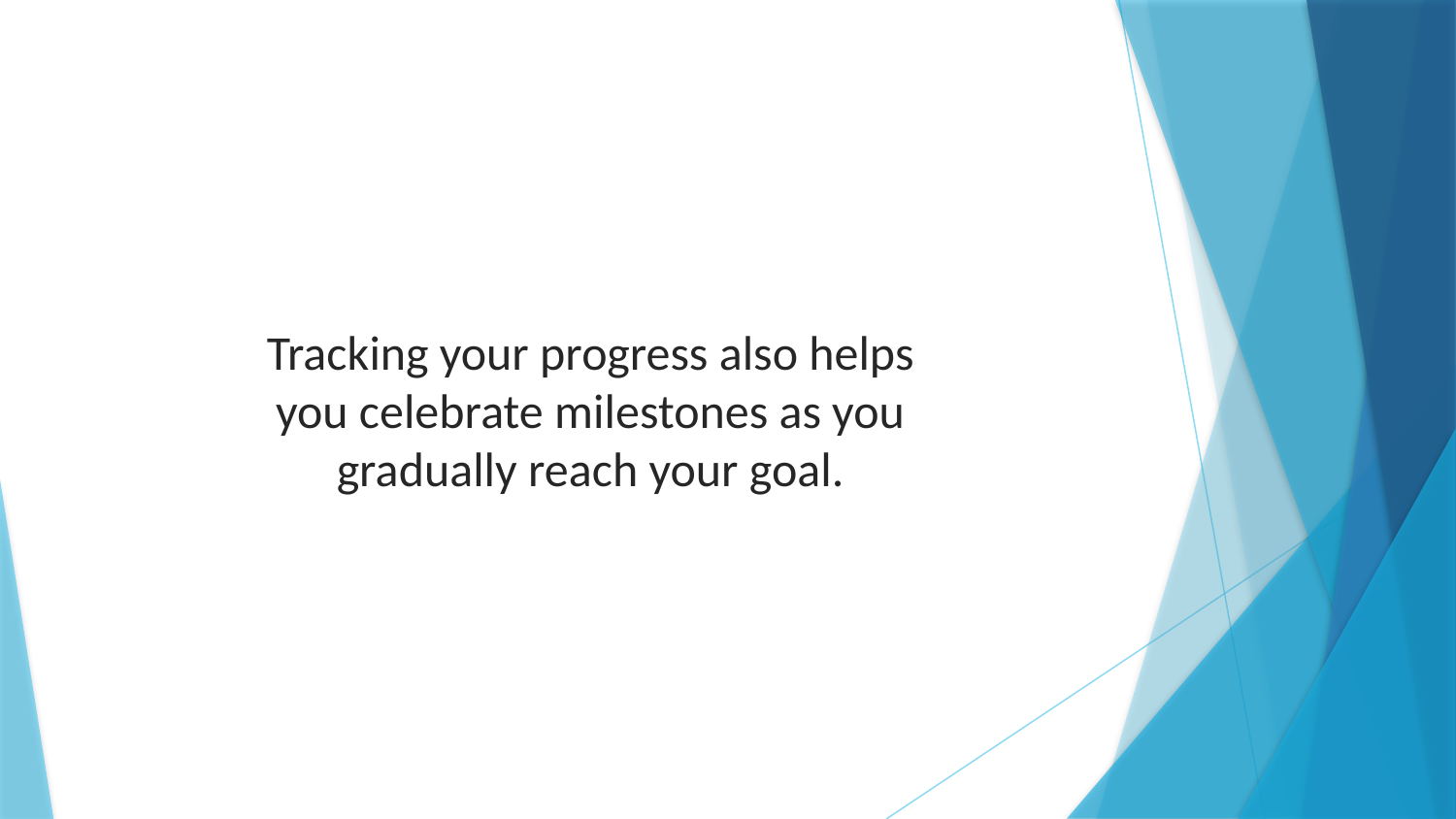

Tracking your progress also helps you celebrate milestones as you gradually reach your goal.